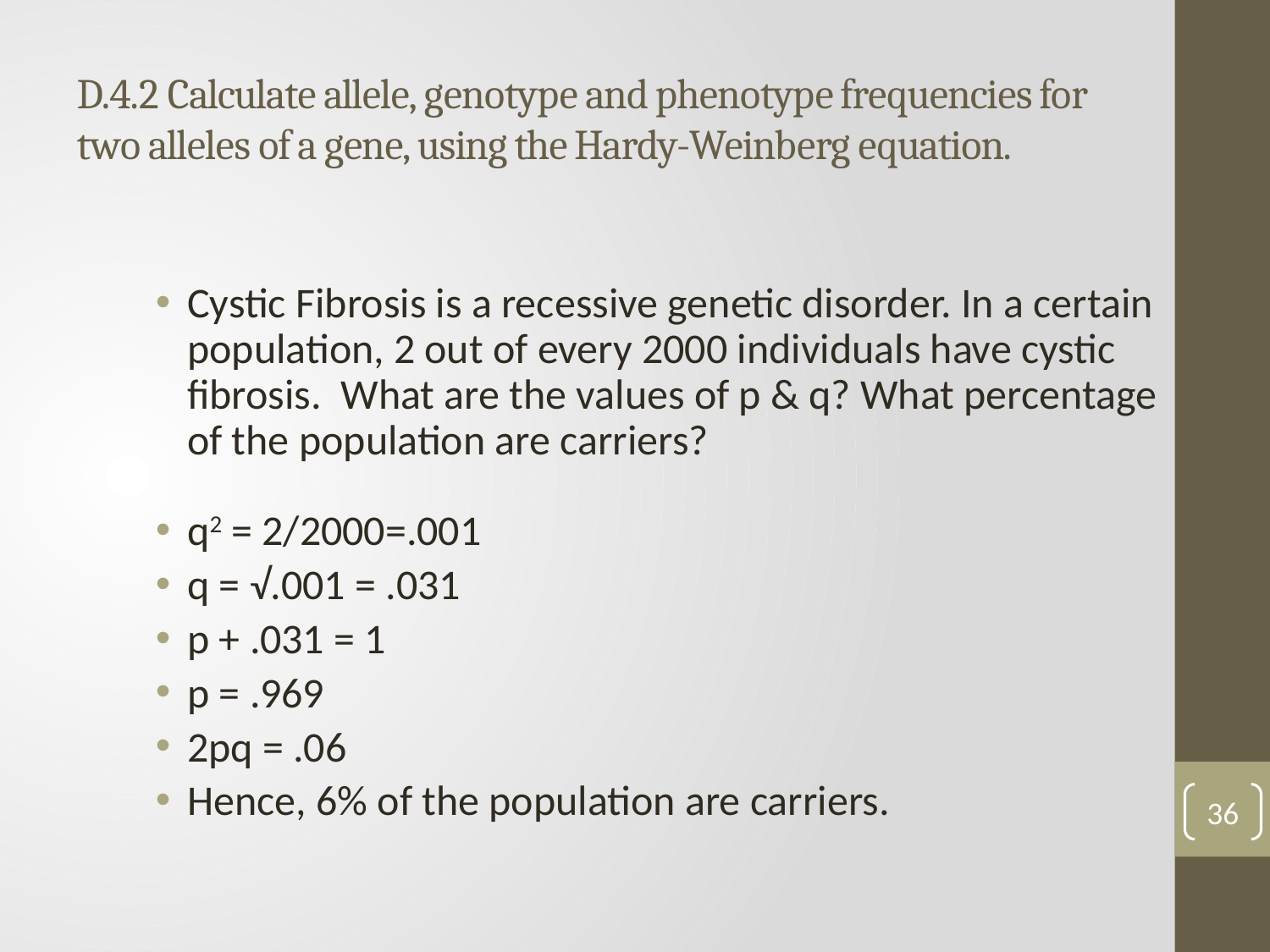

# D.4.2 Calculate allele, genotype and phenotype frequencies for two alleles of a gene, using the Hardy-Weinberg equation.
Cystic Fibrosis is a recessive genetic disorder. In a certain population, 2 out of every 2000 individuals have cystic fibrosis.  What are the values of p & q? What percentage of the population are carriers?

q2 = 2/2000=.001
q = √.001 = .031
p + .031 = 1
p = .969
2pq = .06
Hence, 6% of the population are carriers.

36